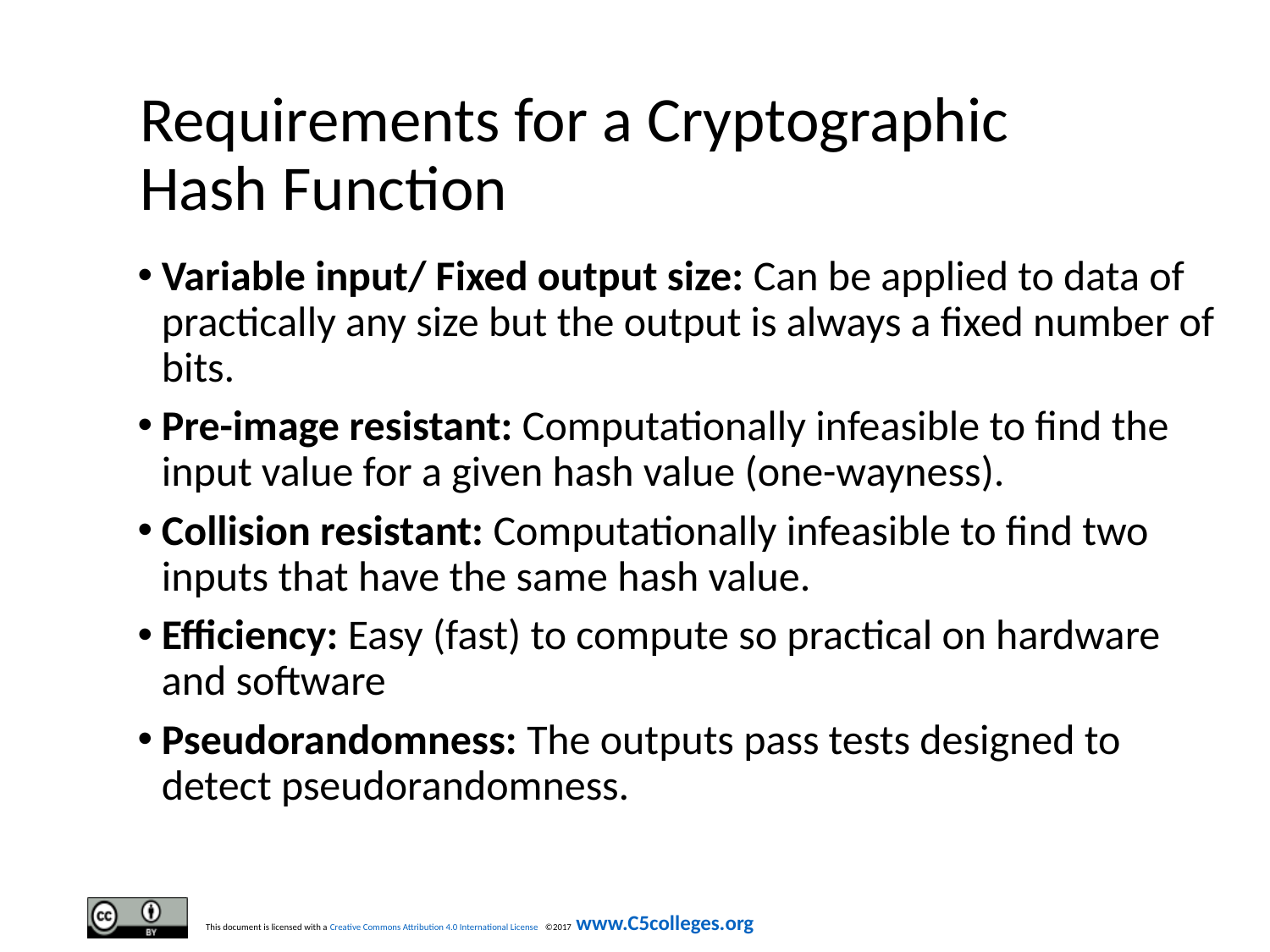

# Requirements for a Cryptographic Hash Function
Variable input/ Fixed output size: Can be applied to data of practically any size but the output is always a fixed number of bits.
Pre-image resistant: Computationally infeasible to find the input value for a given hash value (one-wayness).
Collision resistant: Computationally infeasible to find two inputs that have the same hash value.
Efficiency: Easy (fast) to compute so practical on hardware and software
Pseudorandomness: The outputs pass tests designed to detect pseudorandomness.